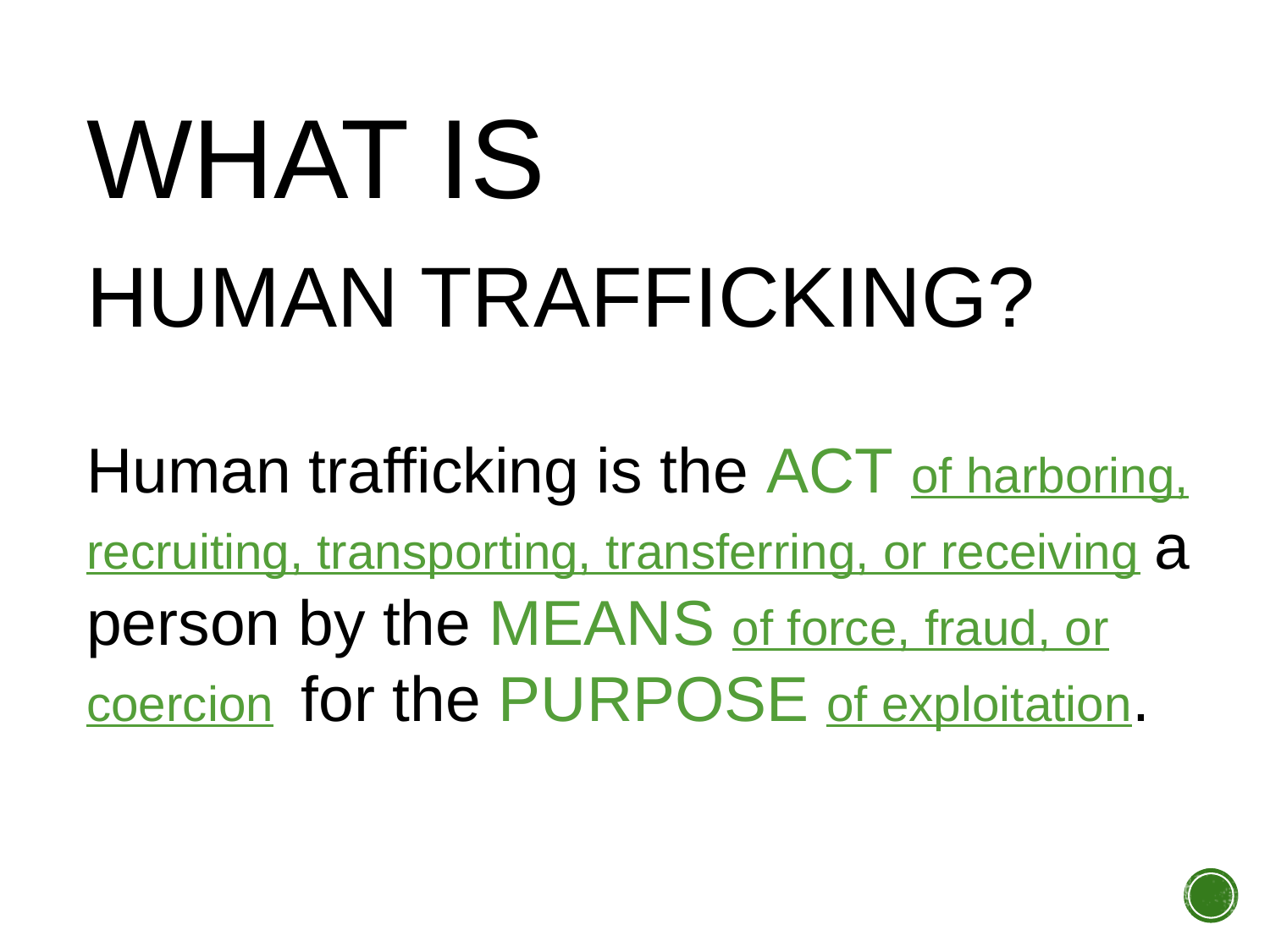

WHAt IS
HUMAN TRAFFICKING?
Human trafficking is the ACT of harboring, recruiting, transporting, transferring, or receiving a person by the MEANS of force, fraud, or coercion  for the PURPOSE of exploitation.